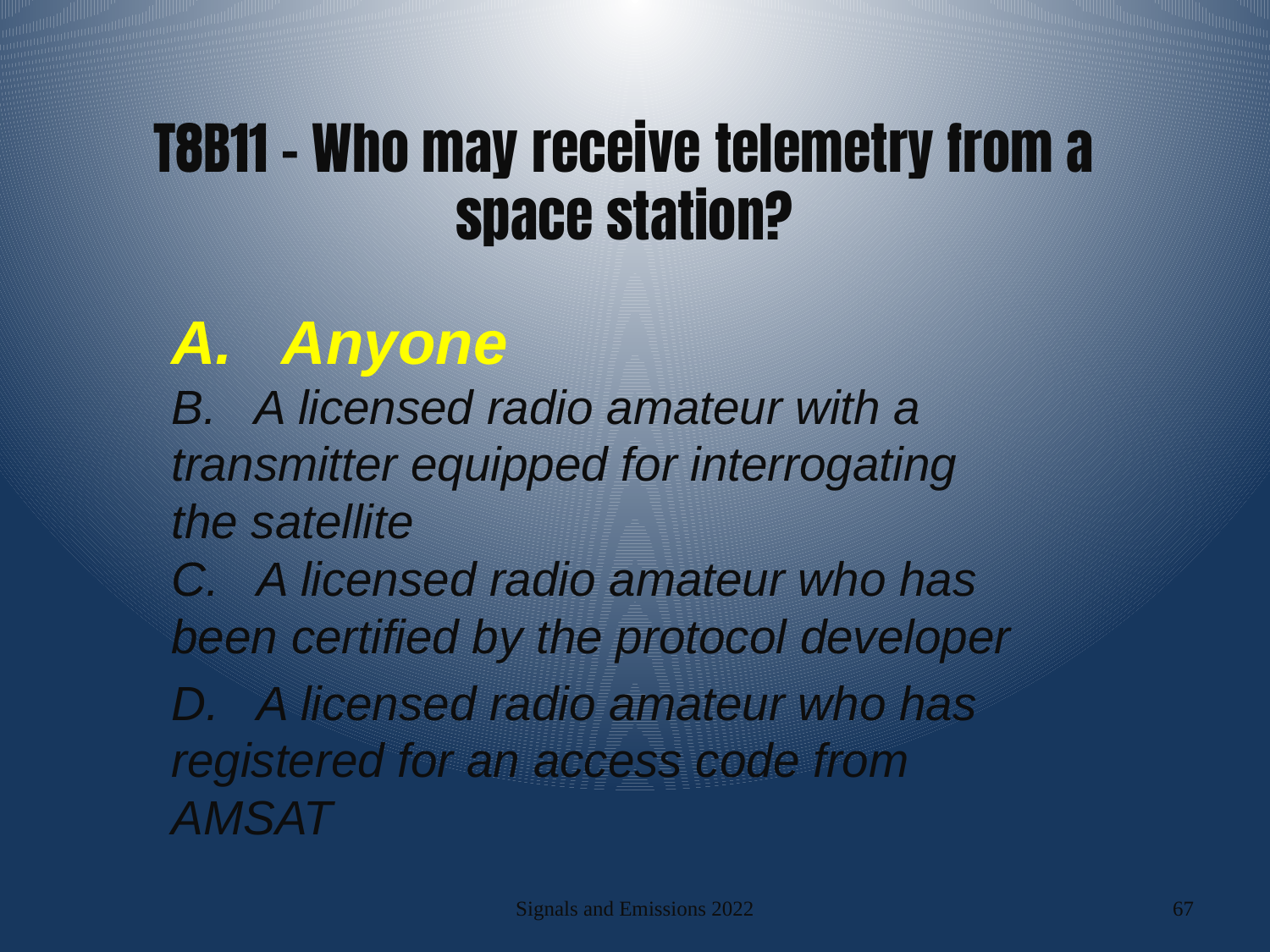

# T8B11 - Who may receive telemetry from a space station?
A.   Anyone
B.   A licensed radio amateur with a transmitter equipped for interrogating the satellite
C.   A licensed radio amateur who has been certified by the protocol developer
D.   A licensed radio amateur who has registered for an access code from AMSAT
Signals and Emissions 2022
67